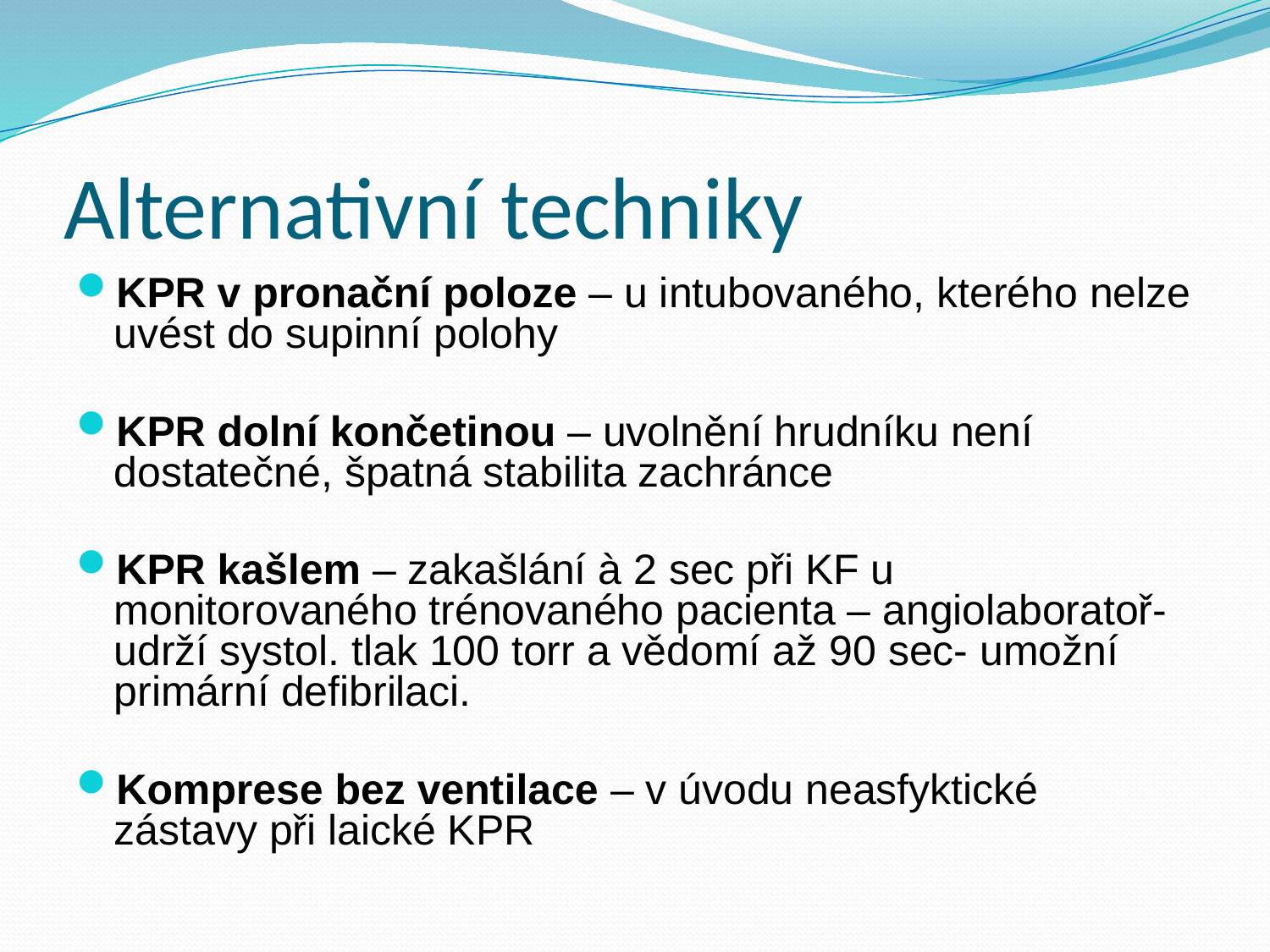

# Alternativní techniky
KPR v pronační poloze – u intubovaného, kterého nelze uvést do supinní polohy

KPR dolní končetinou – uvolnění hrudníku není dostatečné, špatná stabilita zachránce

KPR kašlem – zakašlání à 2 sec při KF u monitorovaného trénovaného pacienta – angiolaboratoř- udrží systol. tlak 100 torr a vědomí až 90 sec- umožní primární defibrilaci.

Komprese bez ventilace – v úvodu neasfyktické zástavy při laické KPR